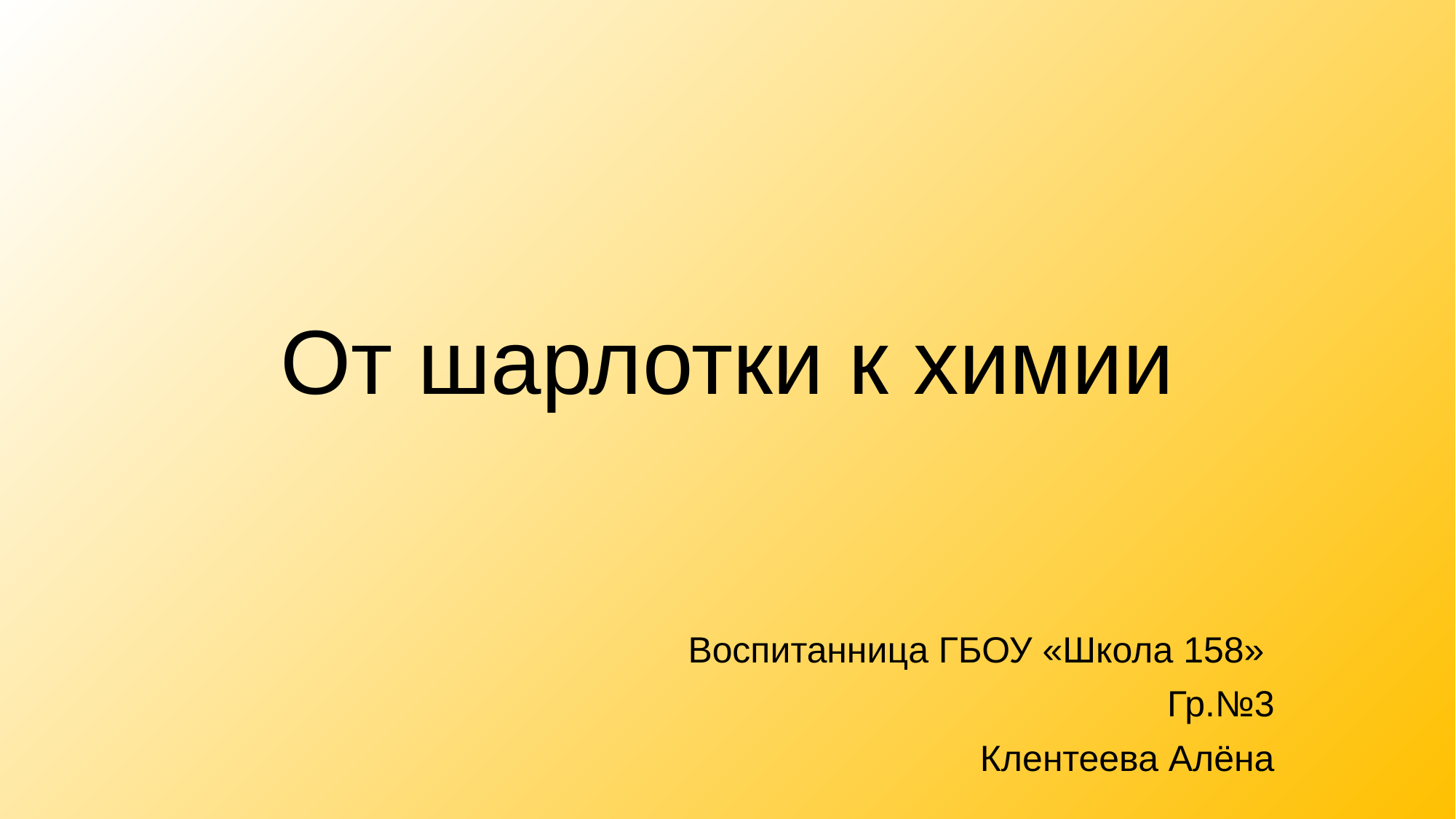

# От шарлотки к химии
Воспитанница ГБОУ «Школа 158»
Гр.№3
Клентеева Алёна